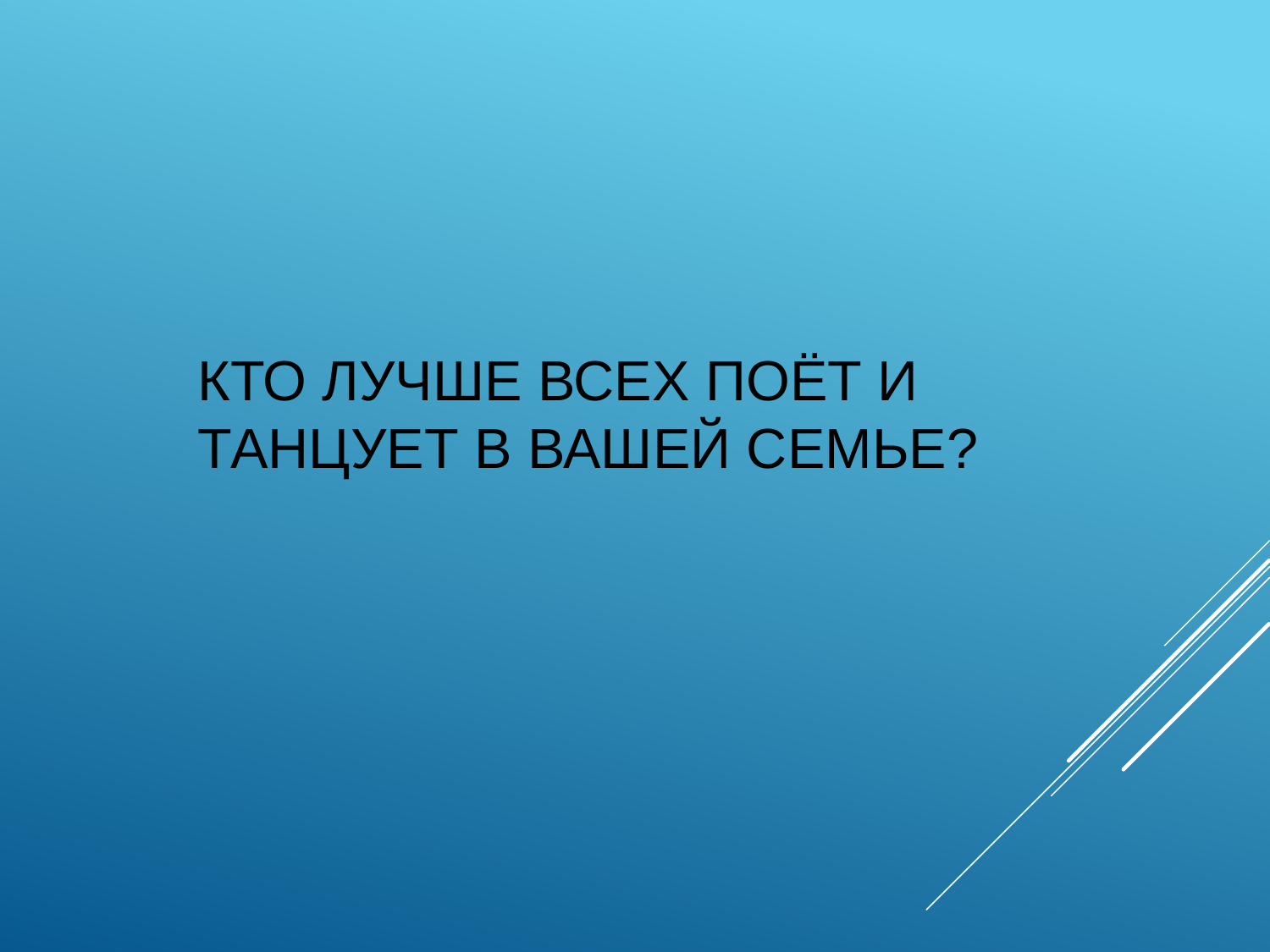

# Кто лучше всех поёт и танцует в вашей семье?